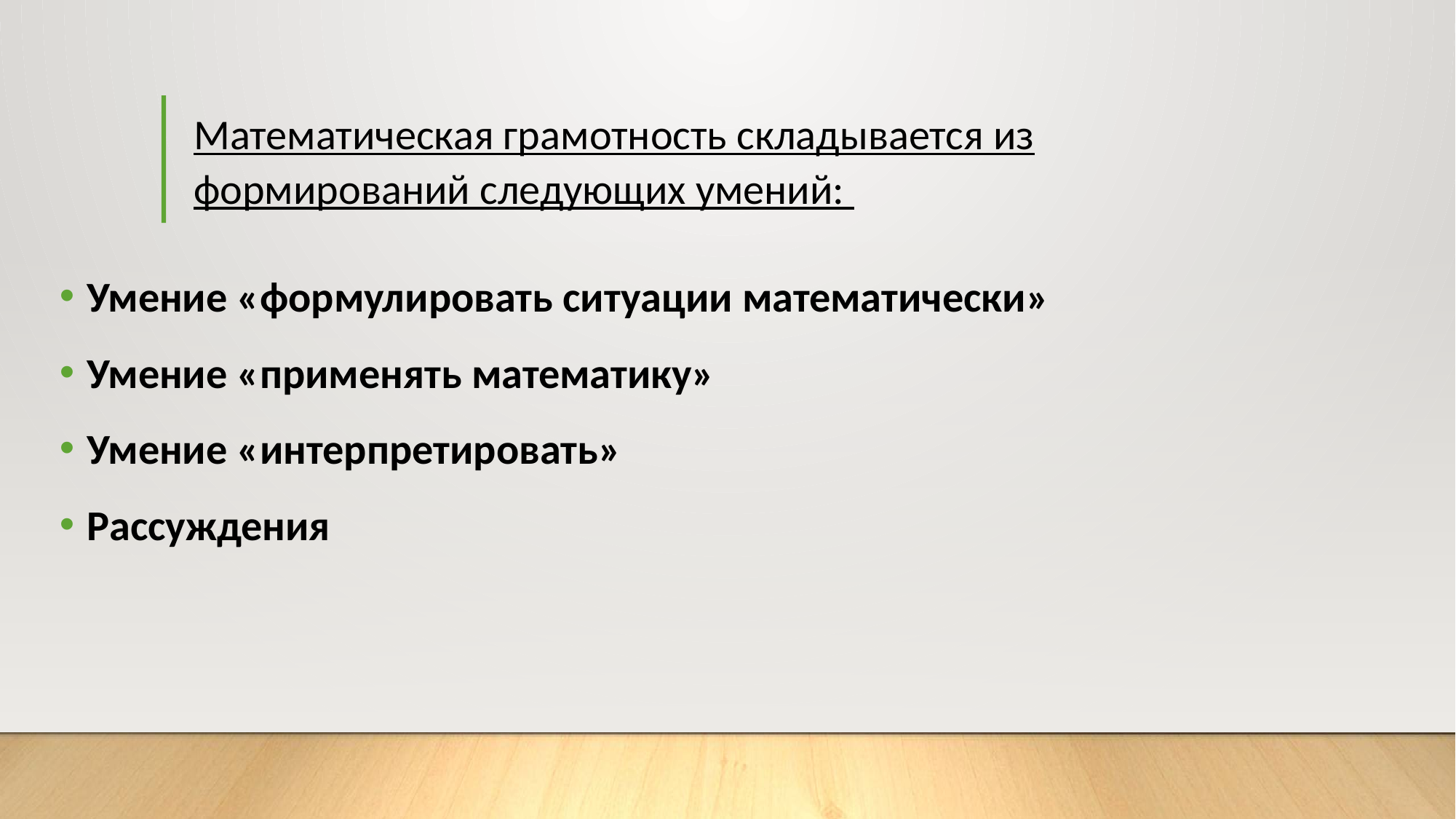

Математическая грамотность складывается из формирований следующих умений:
# Умение «формулировать ситуации математически»
Умение «применять математику»
Умение «интерпретировать»
Рассуждения